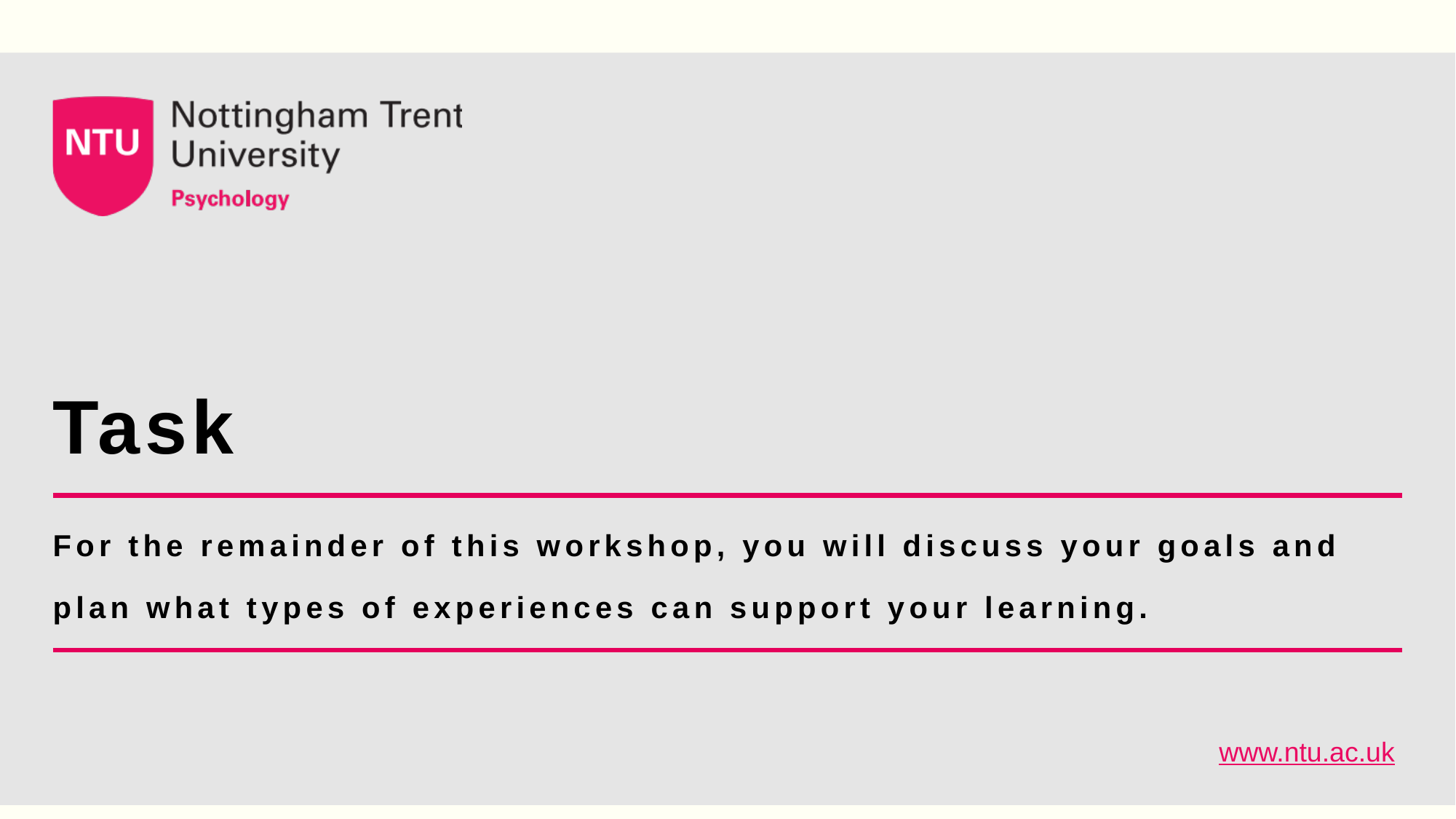

# Task
For the remainder of this workshop, you will discuss your goals and plan what types of experiences can support your learning.
www.ntu.ac.uk